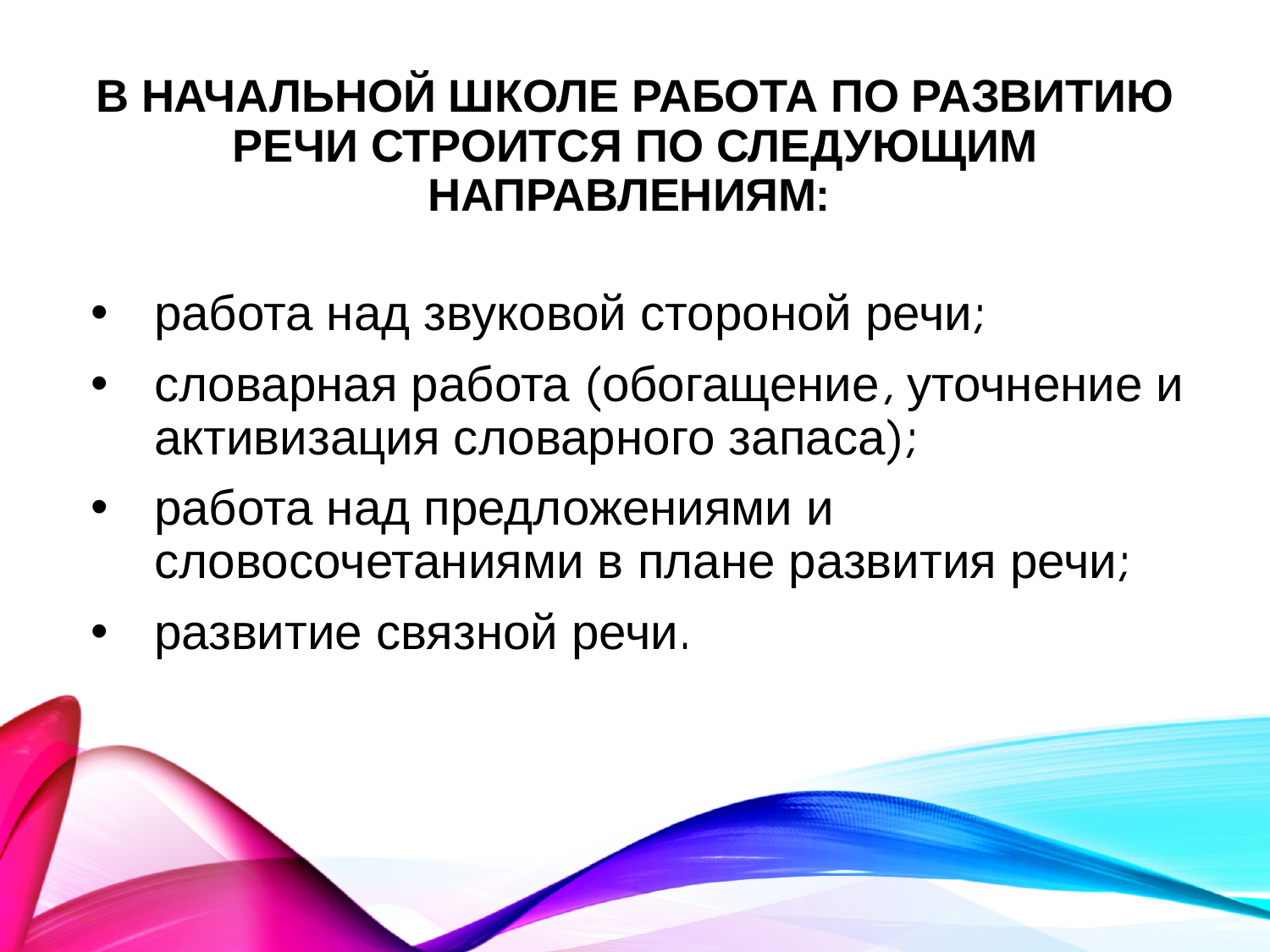

# В начальной школе работа по развитию речи строится по следующим направлениям:
работа над звуковой стороной речи;
словарная работа (обогащение, уточнение и активизация словарного запаса);
работа над предложениями и словосочетаниями в плане развития речи;
развитие связной речи.